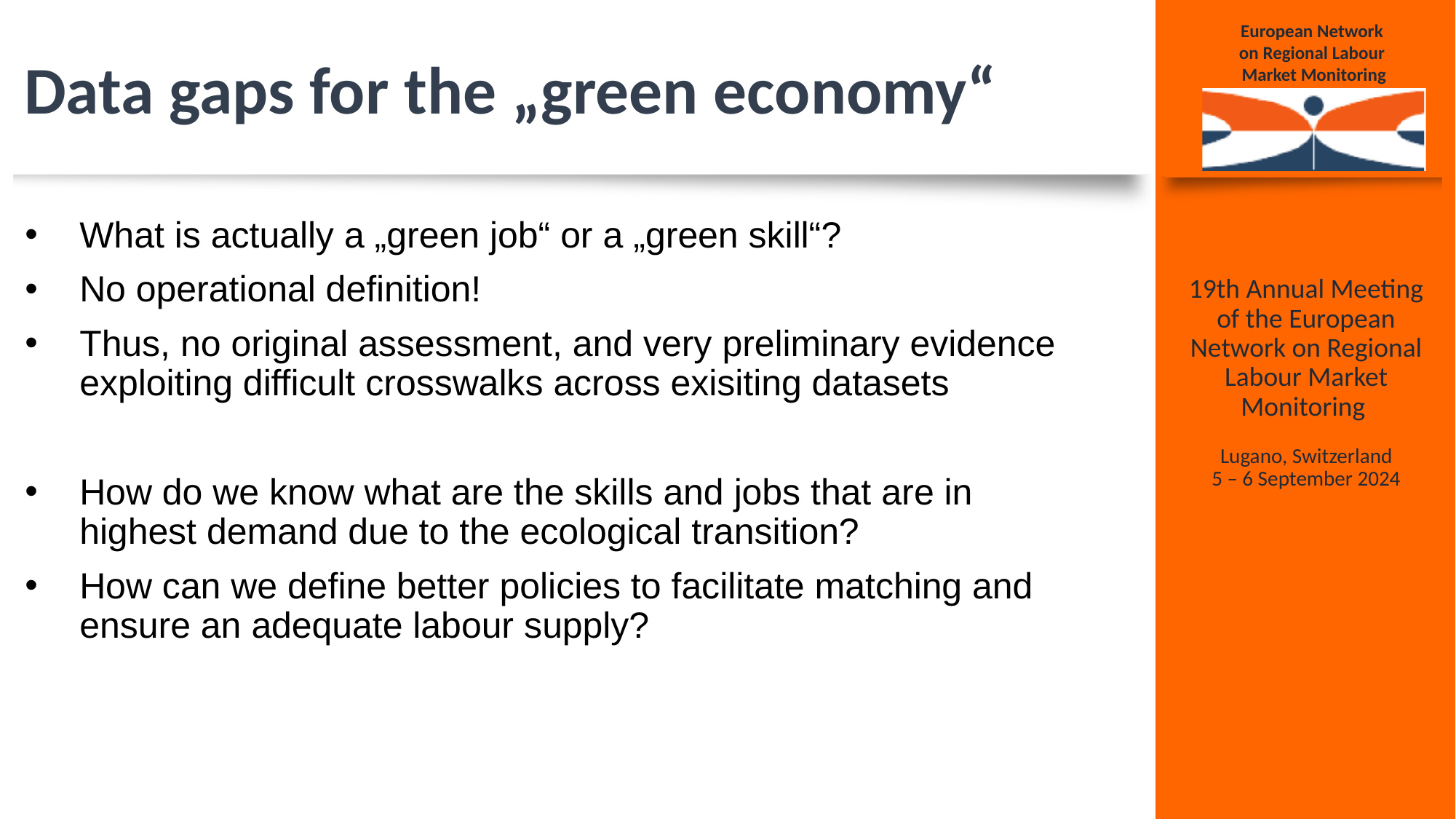

# Data gaps for the „green economy“
What is actually a „green job“ or a „green skill“?
No operational definition!
Thus, no original assessment, and very preliminary evidence exploiting difficult crosswalks across exisiting datasets

How do we know what are the skills and jobs that are in highest demand due to the ecological transition?
How can we define better policies to facilitate matching and ensure an adequate labour supply?